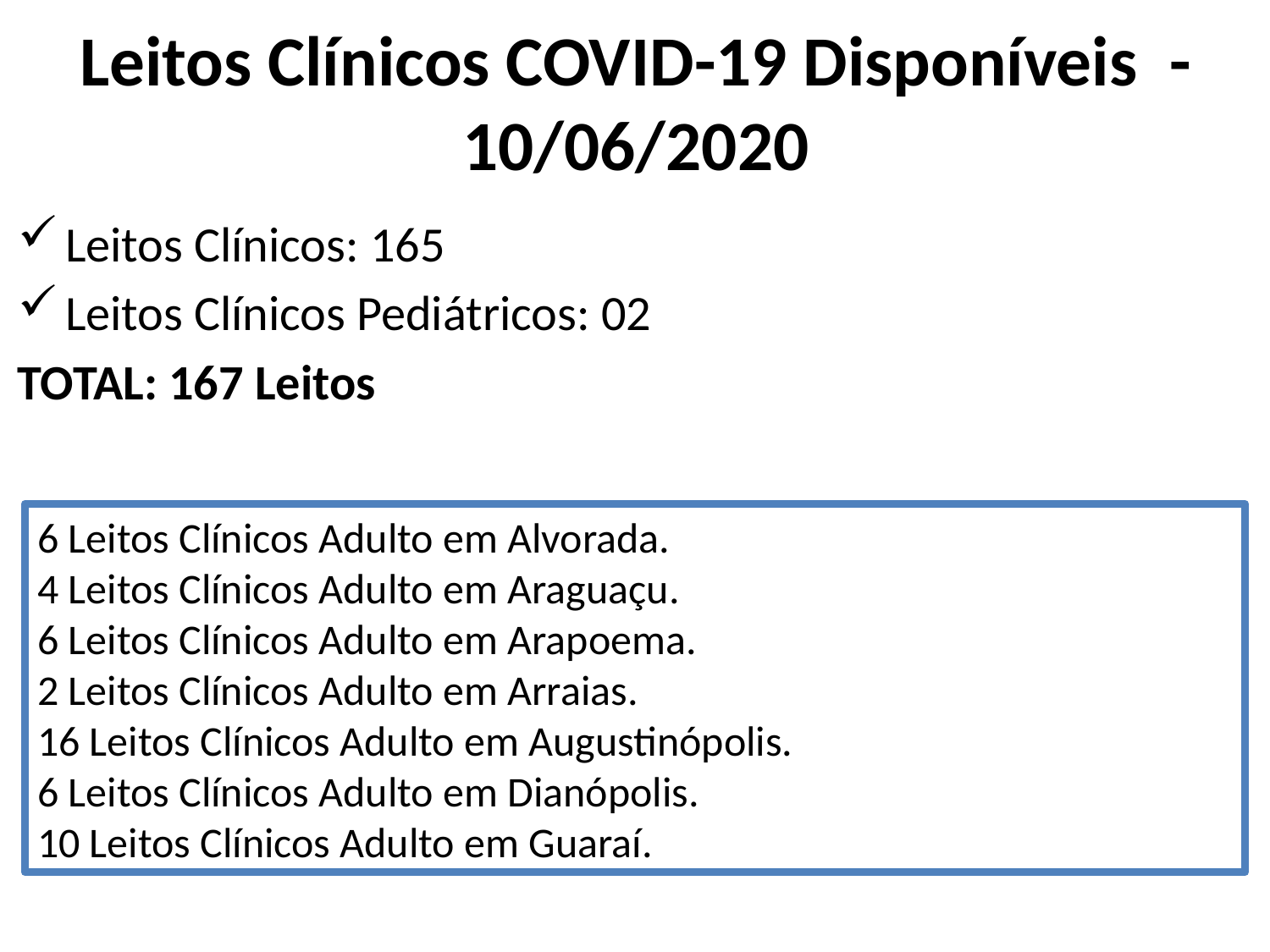

# Leitos Clínicos COVID-19 Disponíveis  - 10/06/2020
Leitos Clínicos: 165
Leitos Clínicos Pediátricos: 02
TOTAL: 167 Leitos
6 Leitos Clínicos Adulto em Alvorada.
4 Leitos Clínicos Adulto em Araguaçu.
6 Leitos Clínicos Adulto em Arapoema.
2 Leitos Clínicos Adulto em Arraias.
16 Leitos Clínicos Adulto em Augustinópolis.
6 Leitos Clínicos Adulto em Dianópolis.
10 Leitos Clínicos Adulto em Guaraí.